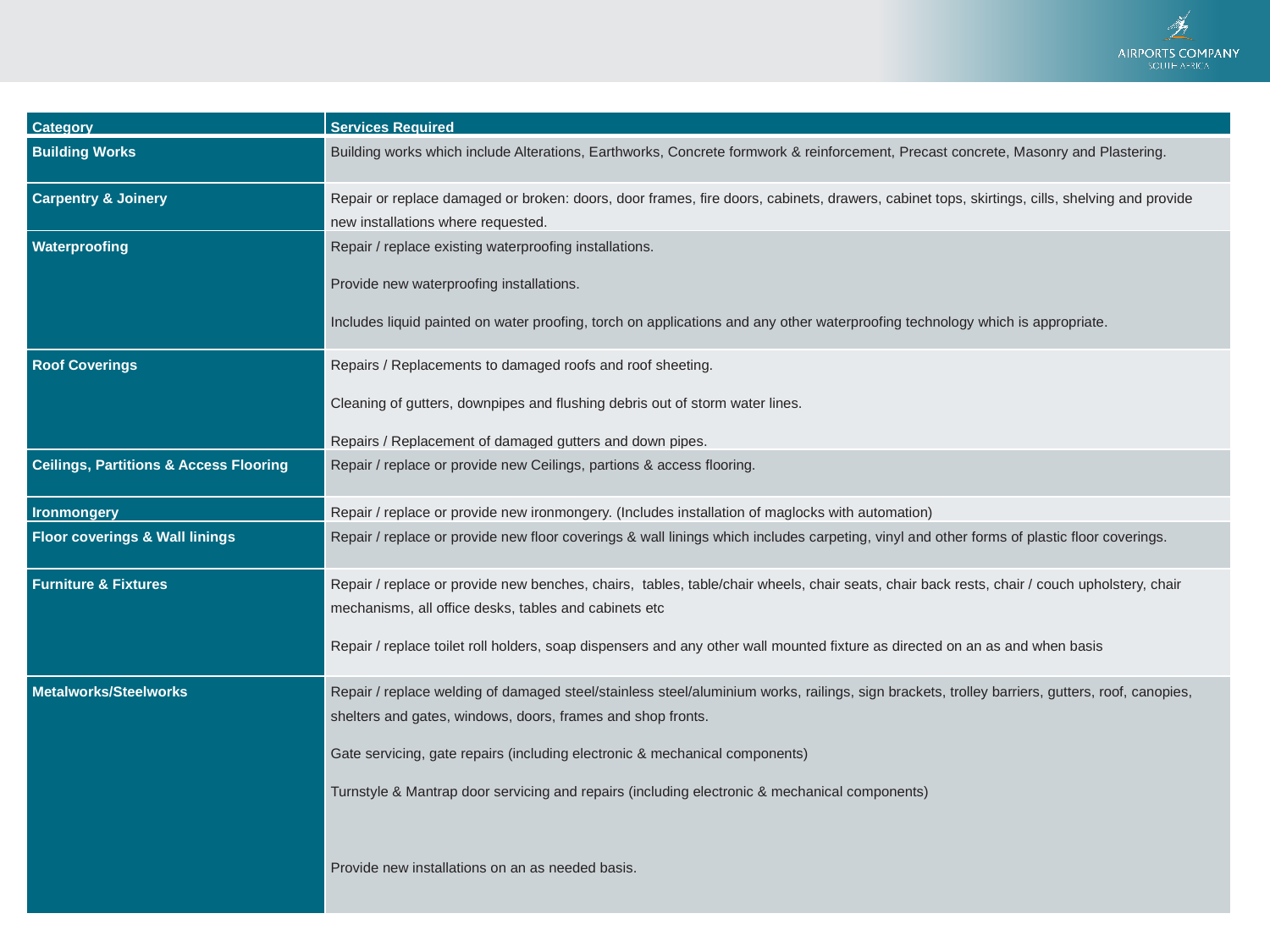

SCOPE OF WORKS

| Category | Services Required |
| --- | --- |
| Building Works | Building works which include Alterations, Earthworks, Concrete formwork & reinforcement, Precast concrete, Masonry and Plastering. |
| Carpentry & Joinery | Repair or replace damaged or broken: doors, door frames, fire doors, cabinets, drawers, cabinet tops, skirtings, cills, shelving and provide new installations where requested. |
| Waterproofing | Repair / replace existing waterproofing installations. Provide new waterproofing installations. Includes liquid painted on water proofing, torch on applications and any other waterproofing technology which is appropriate. |
| Roof Coverings | Repairs / Replacements to damaged roofs and roof sheeting. Cleaning of gutters, downpipes and flushing debris out of storm water lines. Repairs / Replacement of damaged gutters and down pipes. |
| Ceilings, Partitions & Access Flooring | Repair / replace or provide new Ceilings, partions & access flooring. |
| Ironmongery | Repair / replace or provide new ironmongery. (Includes installation of maglocks with automation) |
| Floor coverings & Wall linings | Repair / replace or provide new floor coverings & wall linings which includes carpeting, vinyl and other forms of plastic floor coverings. |
| Furniture & Fixtures | Repair / replace or provide new benches, chairs, tables, table/chair wheels, chair seats, chair back rests, chair / couch upholstery, chair mechanisms, all office desks, tables and cabinets etc Repair / replace toilet roll holders, soap dispensers and any other wall mounted fixture as directed on an as and when basis |
| Metalworks/Steelworks | Repair / replace welding of damaged steel/stainless steel/aluminium works, railings, sign brackets, trolley barriers, gutters, roof, canopies, shelters and gates, windows, doors, frames and shop fronts. Gate servicing, gate repairs (including electronic & mechanical components) Turnstyle & Mantrap door servicing and repairs (including electronic & mechanical components)   Provide new installations on an as needed basis. |